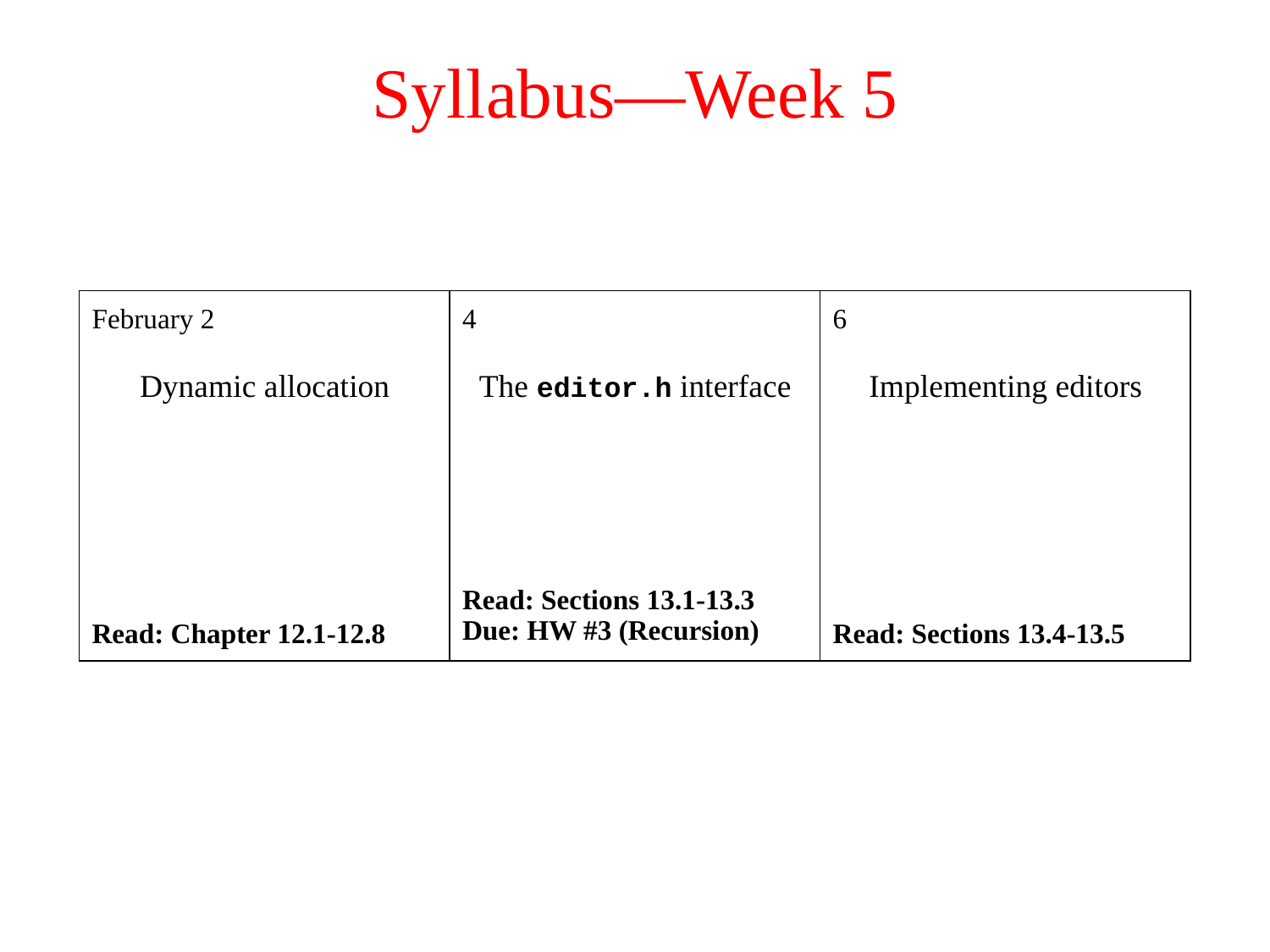

# Syllabus—Week 5

February 2
Dynamic allocation

Read: Chapter 12.1-12.8

4
The editor.h interface
Read: Sections 13.1-13.3
Due: HW #3 (Recursion)

6
Implementing editors

Read: Sections 13.4-13.5